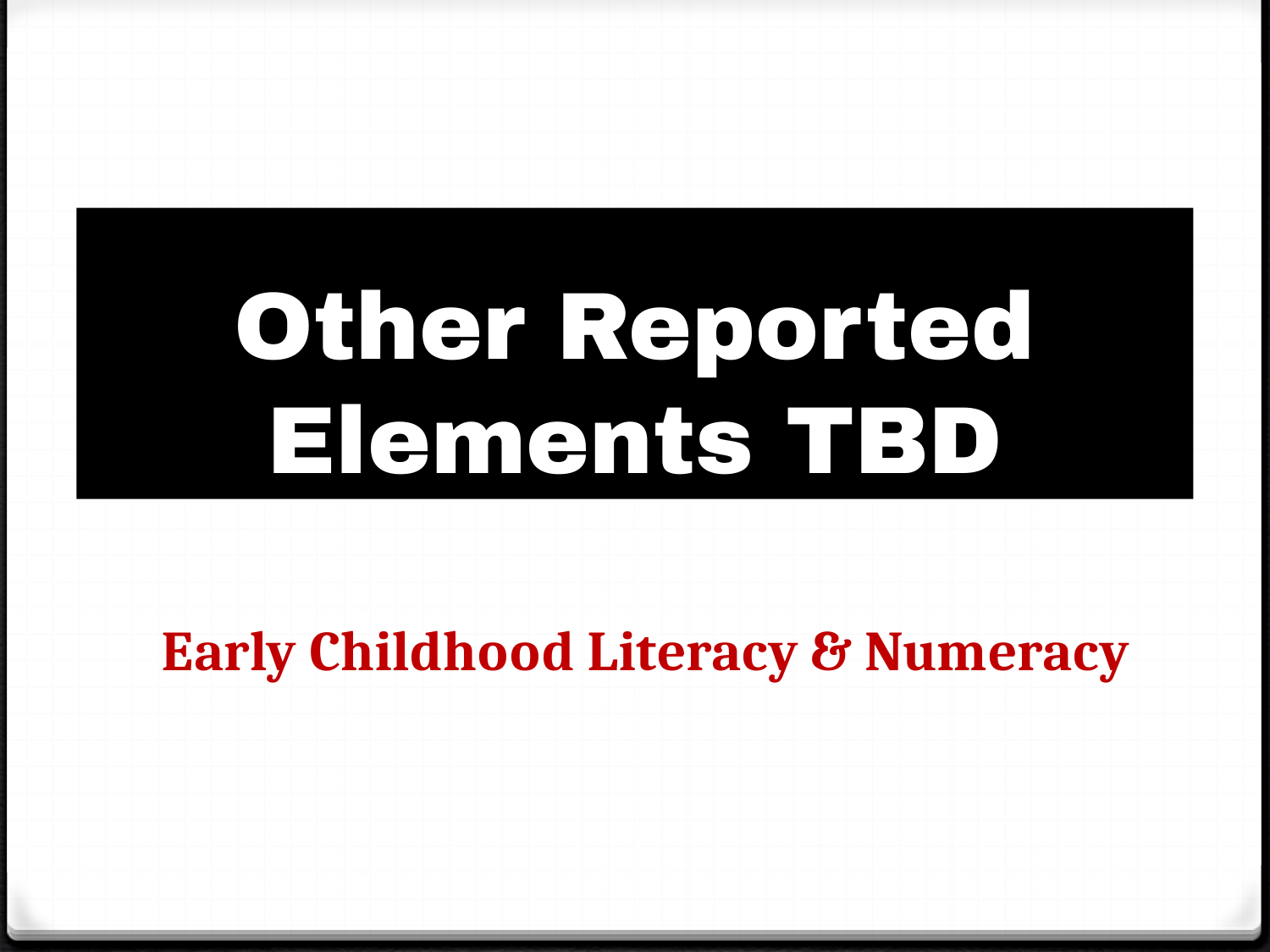

# Other Reported Elements TBD

Early Childhood Literacy & Numeracy